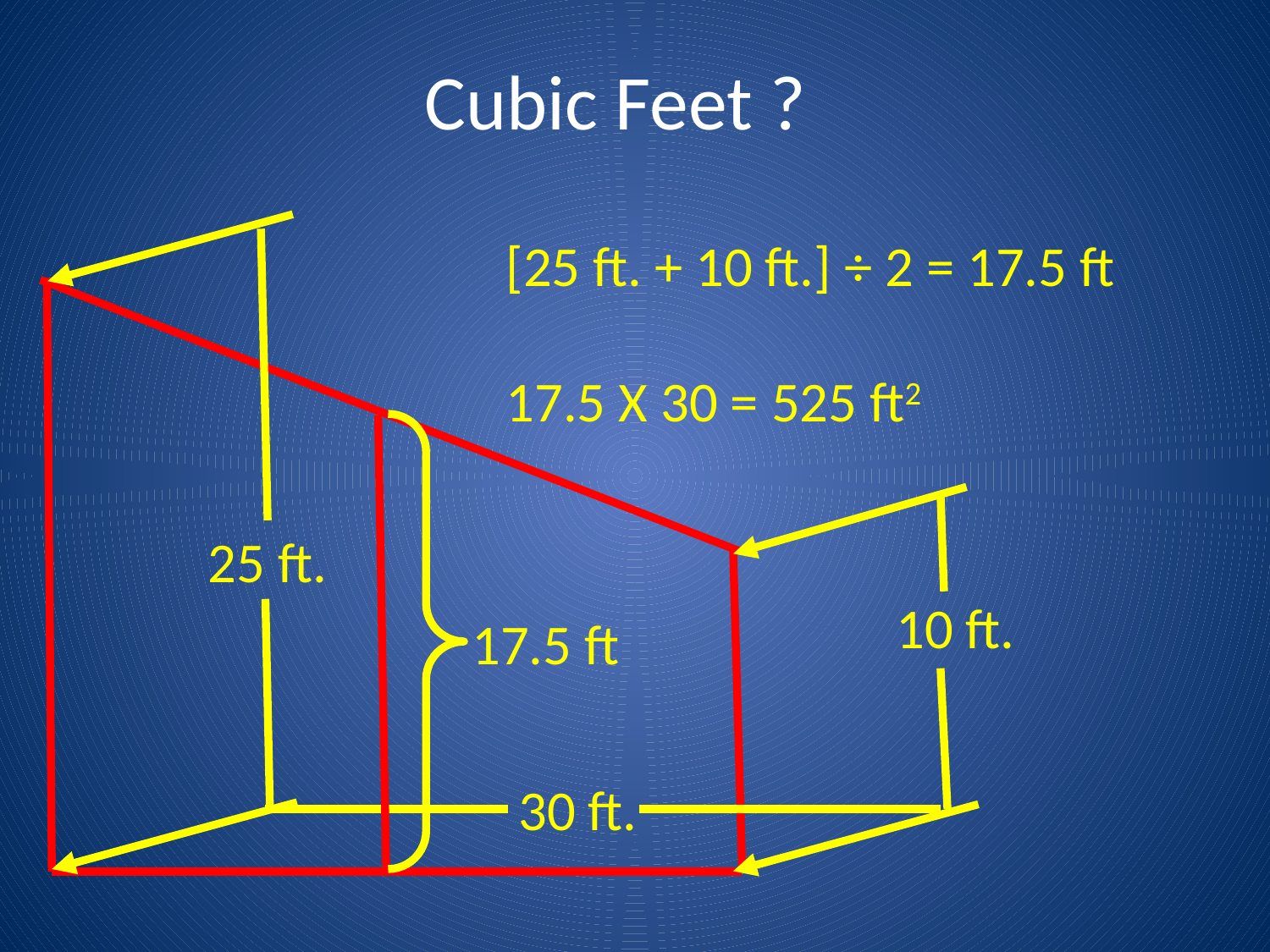

# Cubic Feet ?
[25 ft. + 10 ft.] ÷ 2 = 17.5 ft

17.5 X 30 = 525 ft2

25 ft.
10 ft.
17.5 ft

30 ft.